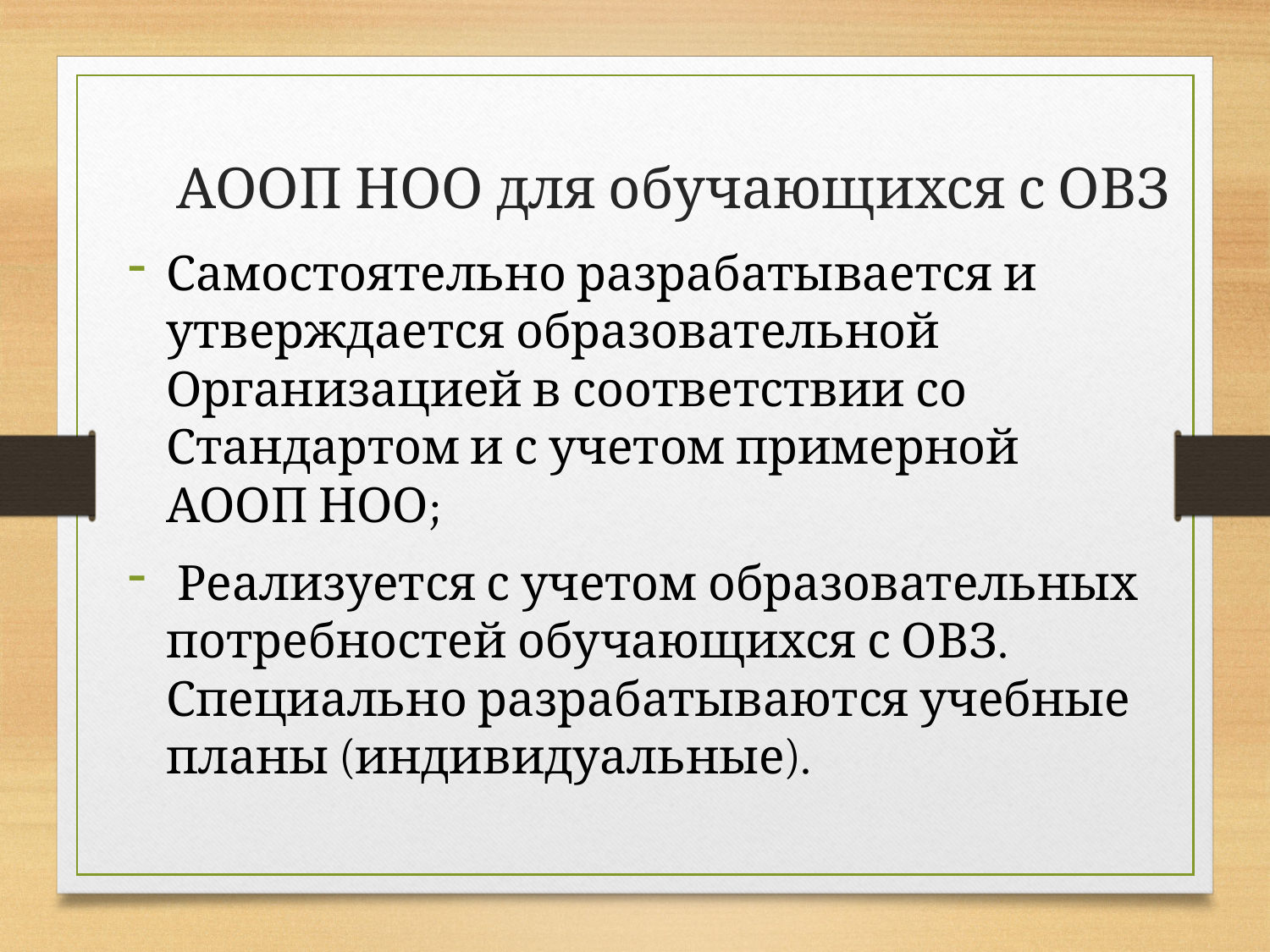

# АООП НОО для обучающихся с ОВЗ
Самостоятельно разрабатывается и утверждается образовательной Организацией в соответствии со Стандартом и с учетом примерной АООП НОО;
 Реализуется с учетом образовательных потребностей обучающихся с ОВЗ. Специально разрабатываются учебные планы (индивидуальные).